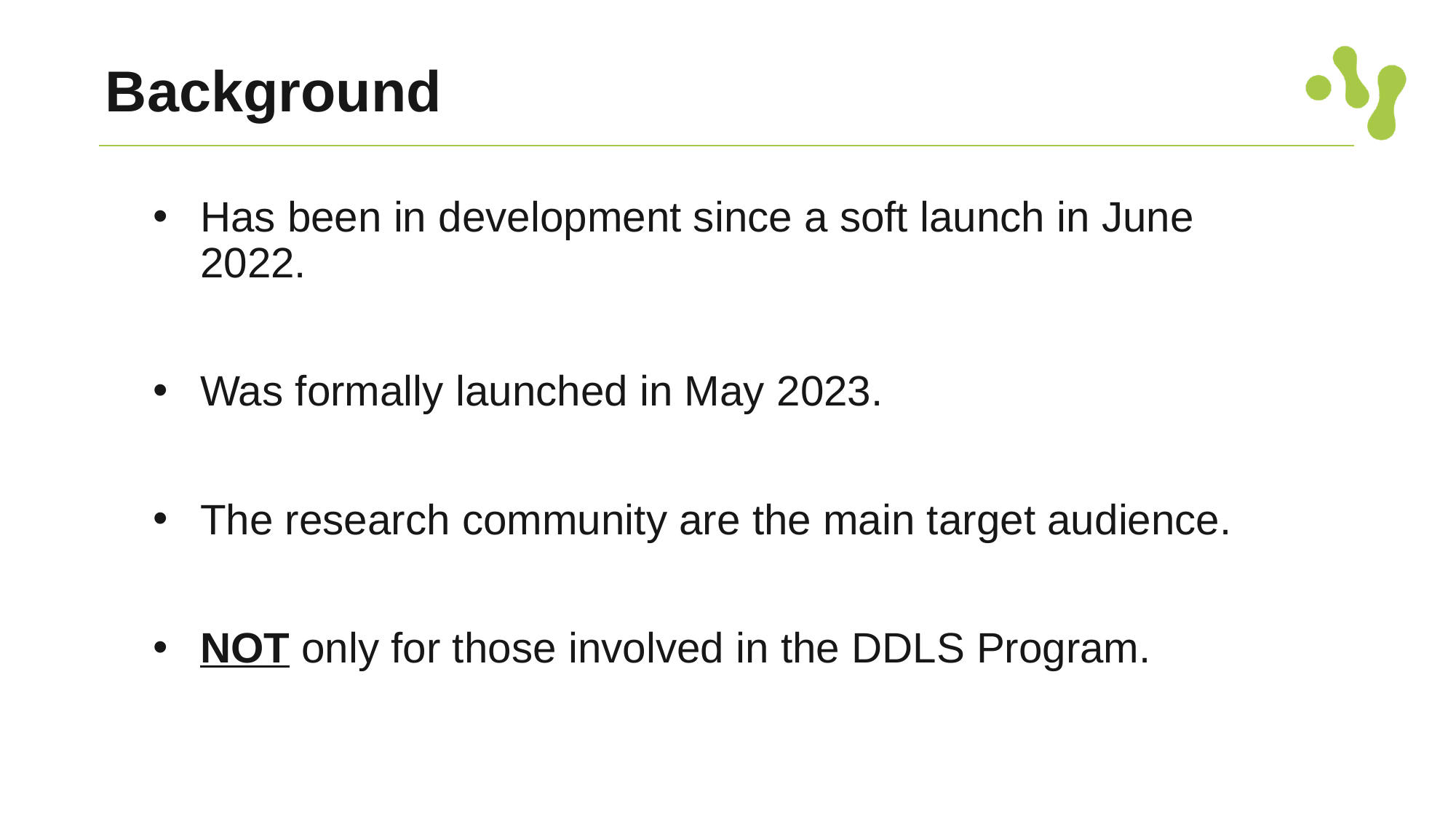

# Background
Has been in development since a soft launch in June 2022.

Was formally launched in May 2023.

The research community are the main target audience.

NOT only for those involved in the DDLS Program.